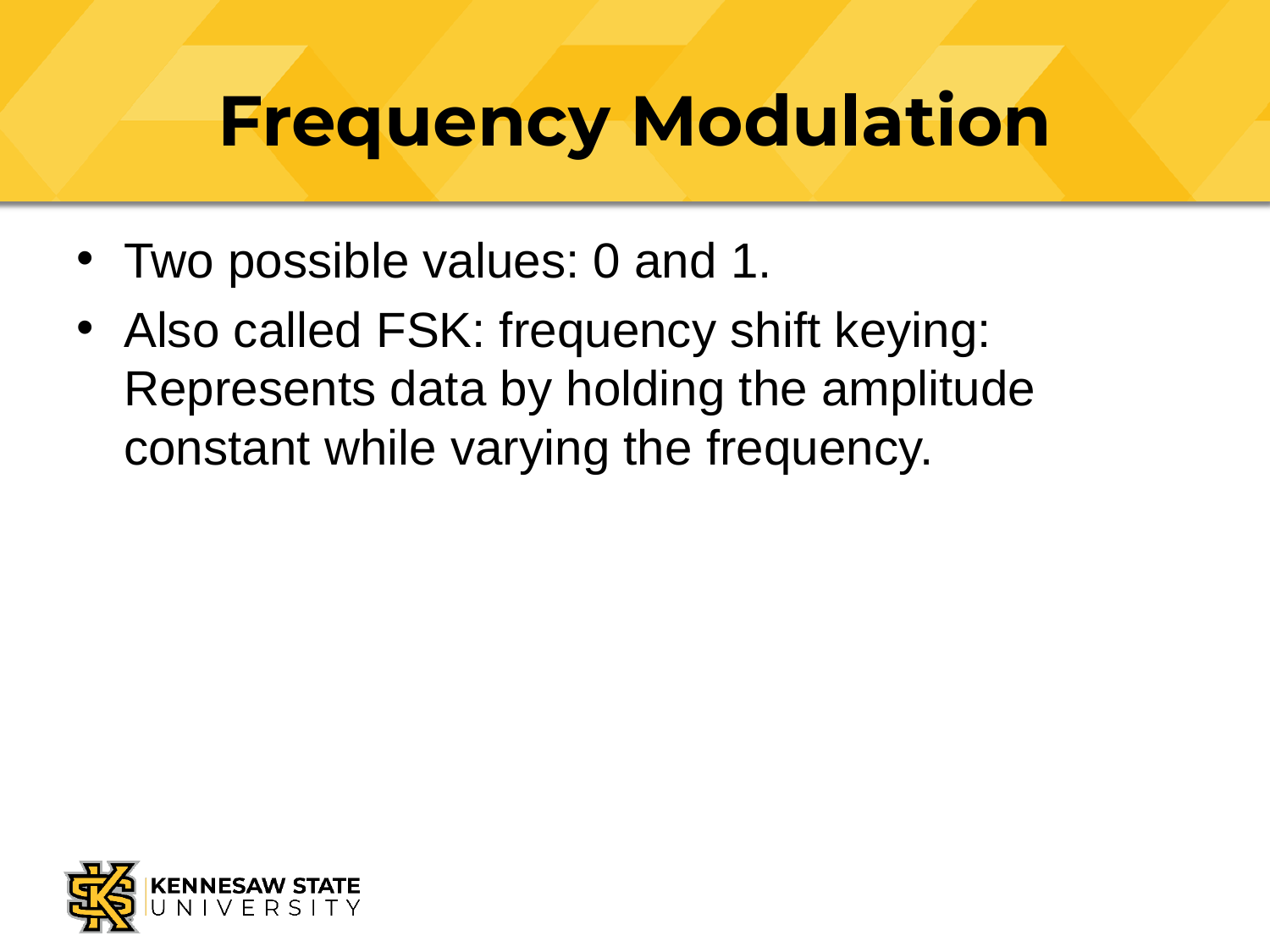

# Frequency Modulation
Two possible values: 0 and 1.
Also called FSK: frequency shift keying: Represents data by holding the amplitude constant while varying the frequency.